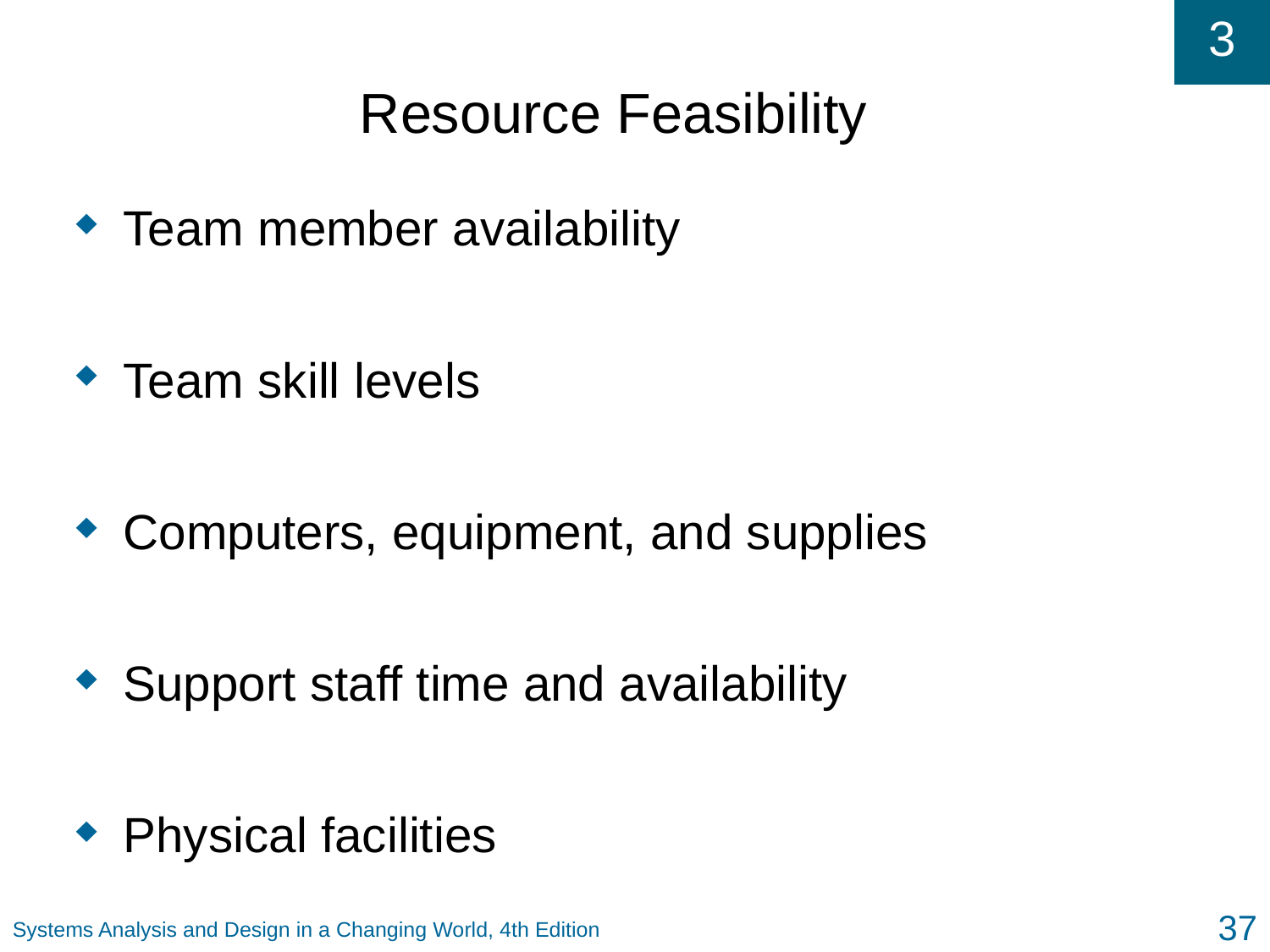

# Resource Feasibility
Team member availability
Team skill levels
Computers, equipment, and supplies
Support staff time and availability
Physical facilities
37
Systems Analysis and Design in a Changing World, 4th Edition